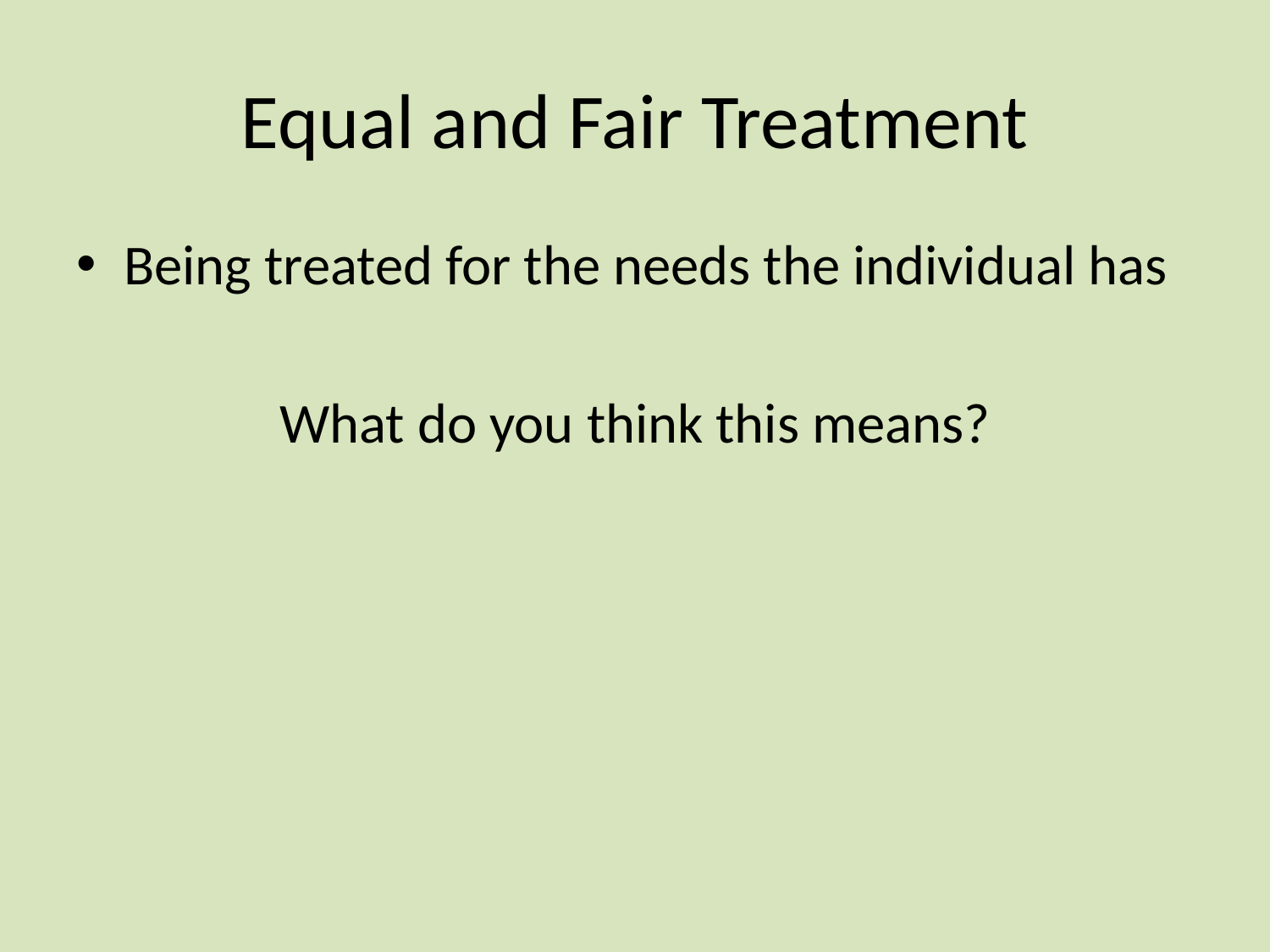

# Equal and Fair Treatment
Being treated for the needs the individual has

What do you think this means?